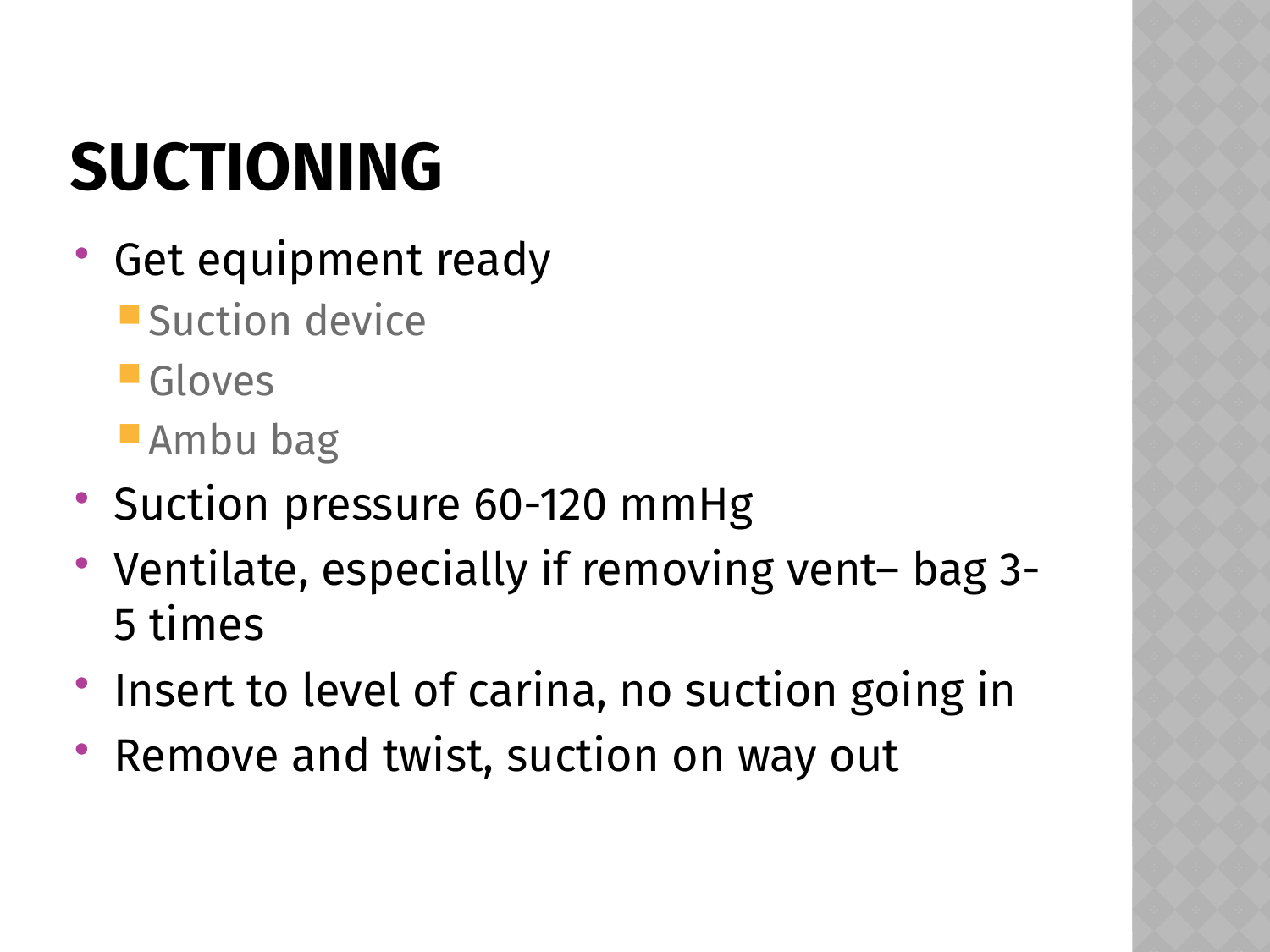

# Suctioning
Get equipment ready
Suction device
Gloves
Ambu bag
Suction pressure 60-120 mmHg
Ventilate, especially if removing vent– bag 3-5 times
Insert to level of carina, no suction going in
Remove and twist, suction on way out